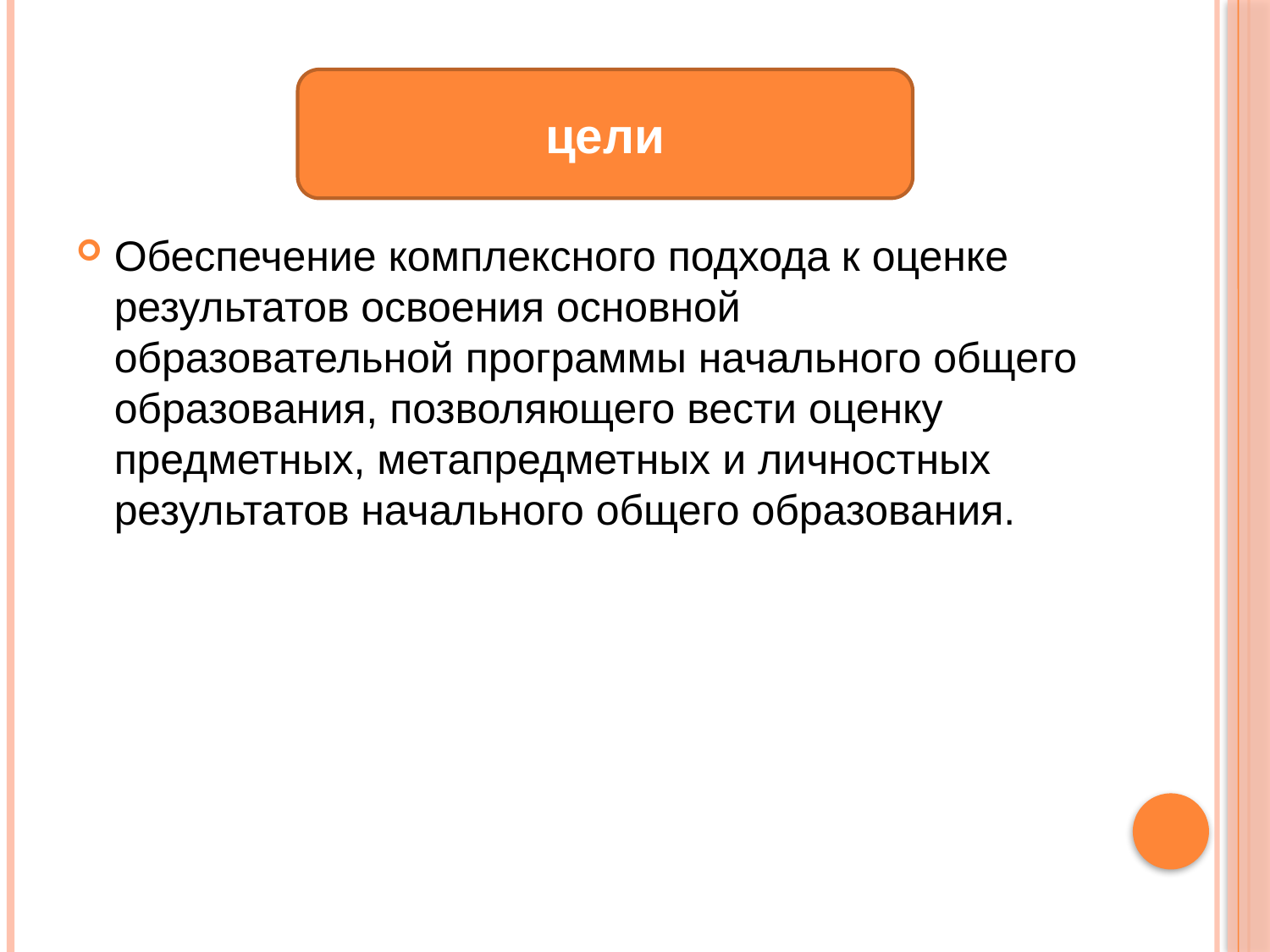

#
цели
Обеспечение комплексного подхода к оценке результатов освоения основной образовательной программы начального общего образования, позволяющего вести оценку предметных, метапредметных и личностных результатов начального общего образования.